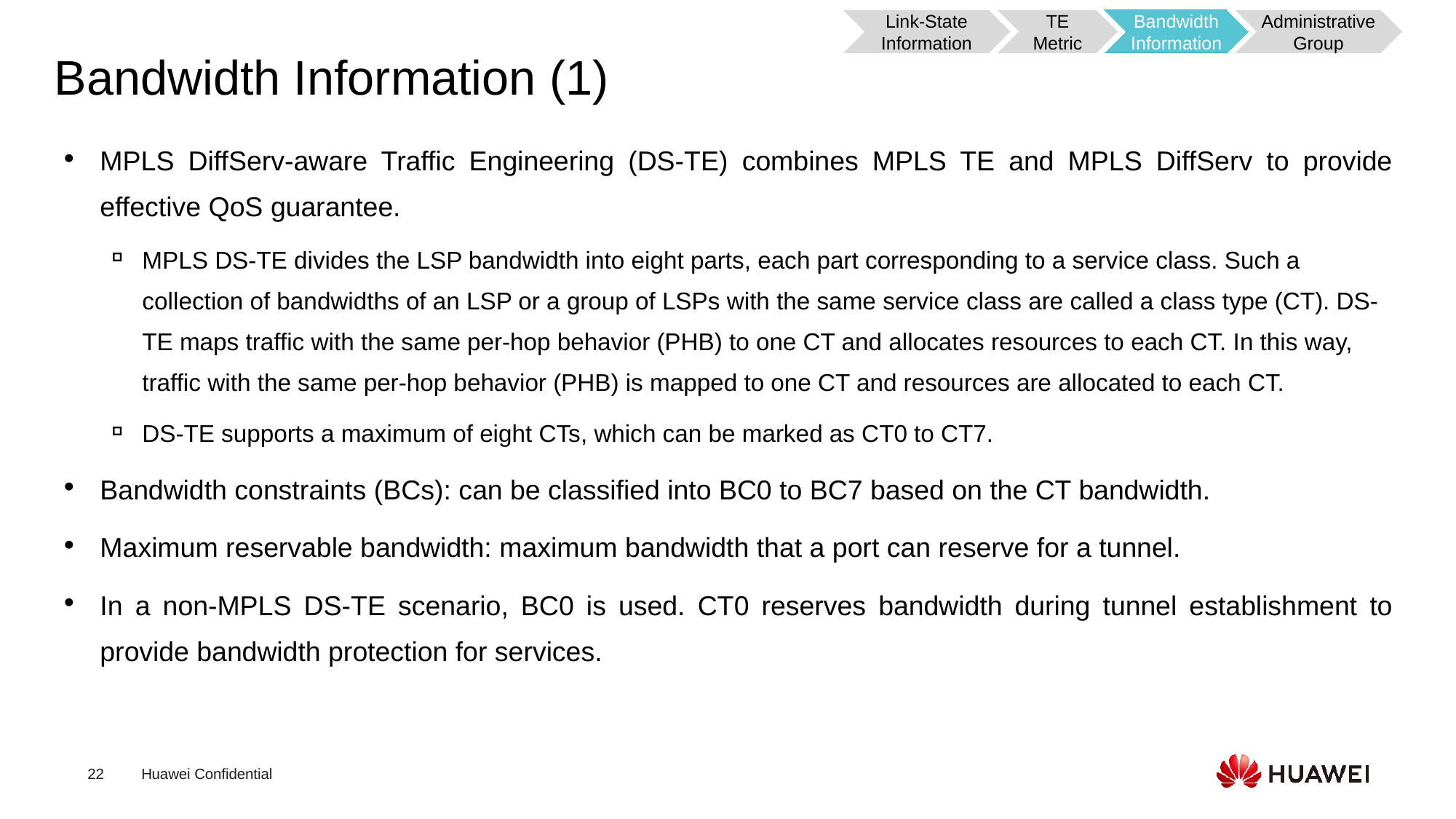

Link-State Information
TE Metric
Bandwidth Information
Administrative Group
# Bandwidth Information (1)
MPLS DiffServ-aware Traffic Engineering (DS-TE) combines MPLS TE and MPLS DiffServ to provide effective QoS guarantee.
MPLS DS-TE divides the LSP bandwidth into eight parts, each part corresponding to a service class. Such a collection of bandwidths of an LSP or a group of LSPs with the same service class are called a class type (CT). DS-TE maps traffic with the same per-hop behavior (PHB) to one CT and allocates resources to each CT. In this way, traffic with the same per-hop behavior (PHB) is mapped to one CT and resources are allocated to each CT.
DS-TE supports a maximum of eight CTs, which can be marked as CT0 to CT7.
Bandwidth constraints (BCs): can be classified into BC0 to BC7 based on the CT bandwidth.
Maximum reservable bandwidth: maximum bandwidth that a port can reserve for a tunnel.
In a non-MPLS DS-TE scenario, BC0 is used. CT0 reserves bandwidth during tunnel establishment to provide bandwidth protection for services.